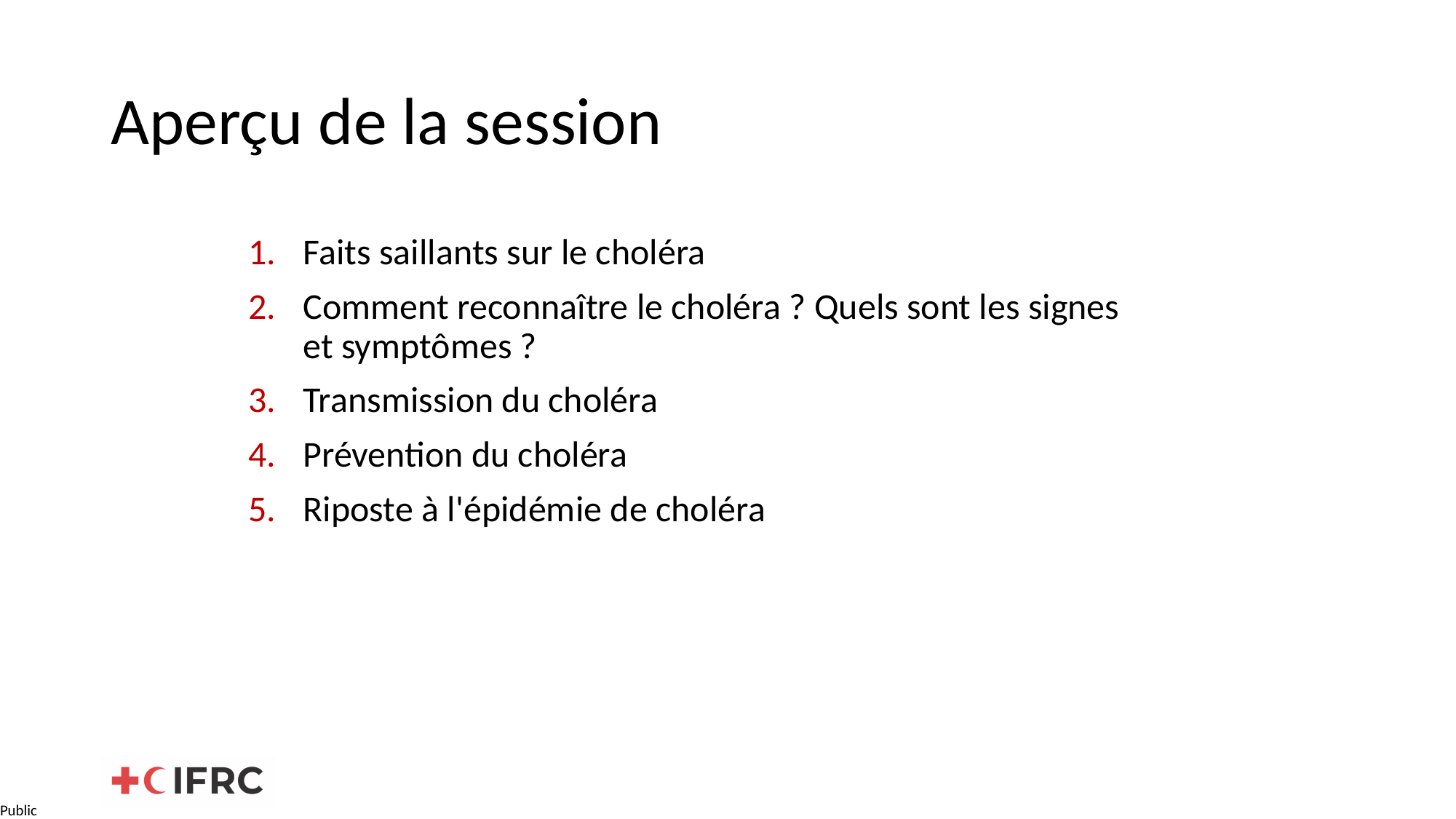

# Aperçu de la session

Faits saillants sur le choléra
Comment reconnaître le choléra ? Quels sont les signes et symptômes ?
Transmission du choléra
Prévention du choléra
Riposte à l'épidémie de choléra